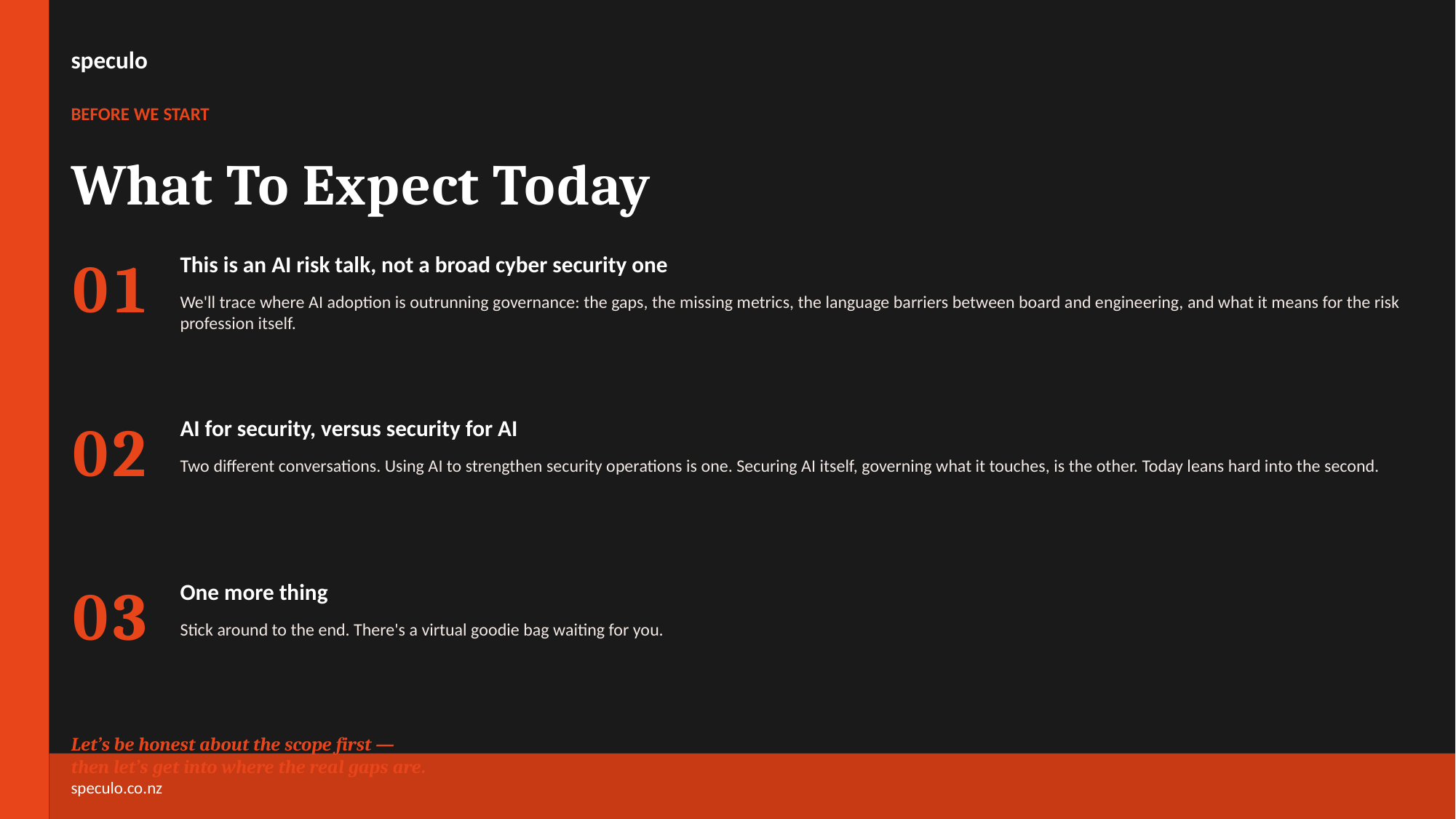

speculo
BEFORE WE START
What To Expect Today
01
This is an AI risk talk, not a broad cyber security one
We'll trace where AI adoption is outrunning governance: the gaps, the missing metrics, the language barriers between board and engineering, and what it means for the risk
profession itself.
02
AI for security, versus security for AI
Two different conversations. Using AI to strengthen security operations is one. Securing AI itself, governing what it touches, is the other. Today leans hard into the second.
03
One more thing
Stick around to the end. There's a virtual goodie bag waiting for you.
Let’s be honest about the scope first —

then let’s get into where the real gaps are.
speculo.co.nz